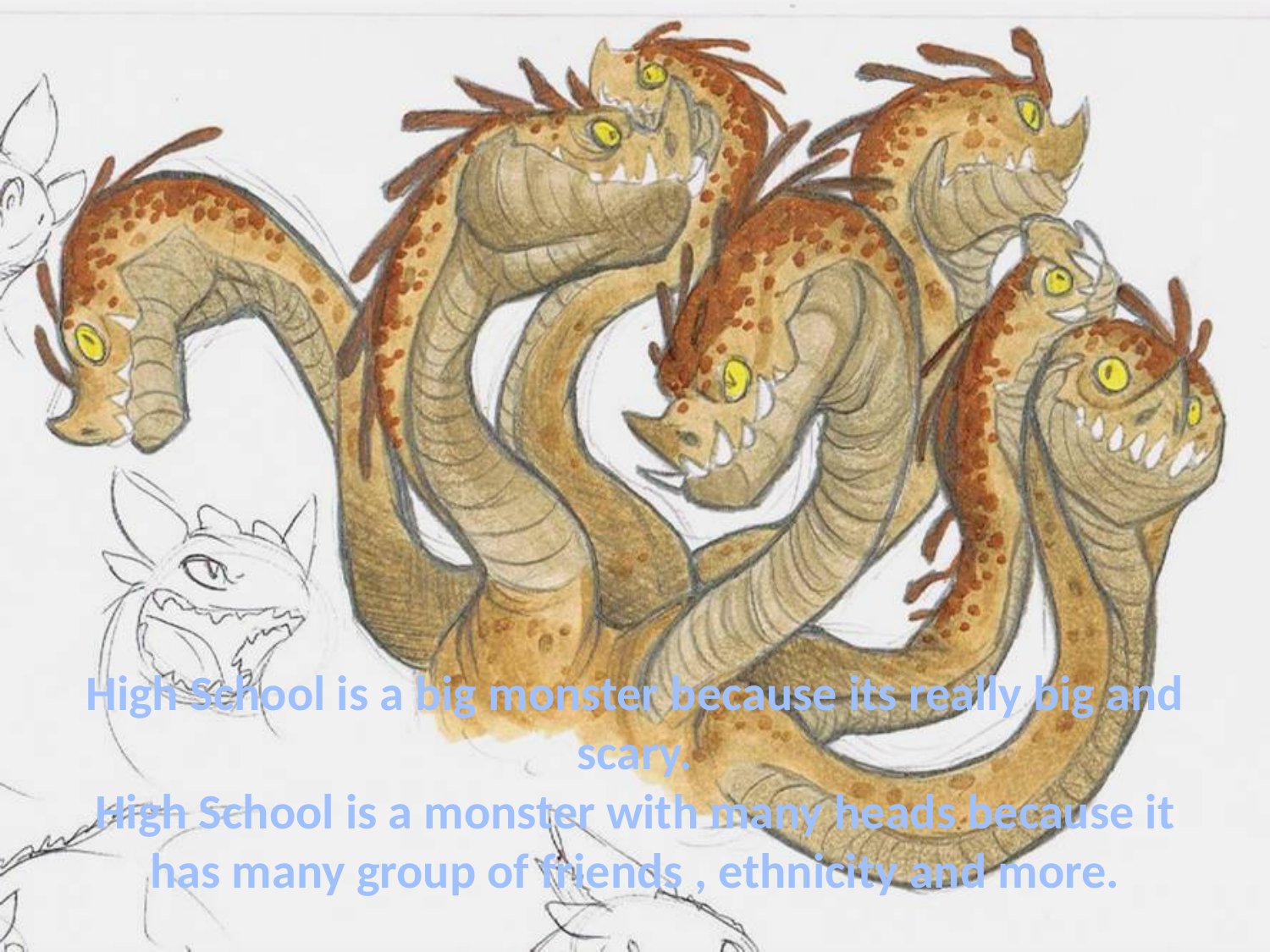

# High School is a big monster because its really big and scary. High School is a monster with many heads because it has many group of friends , ethnicity and more.